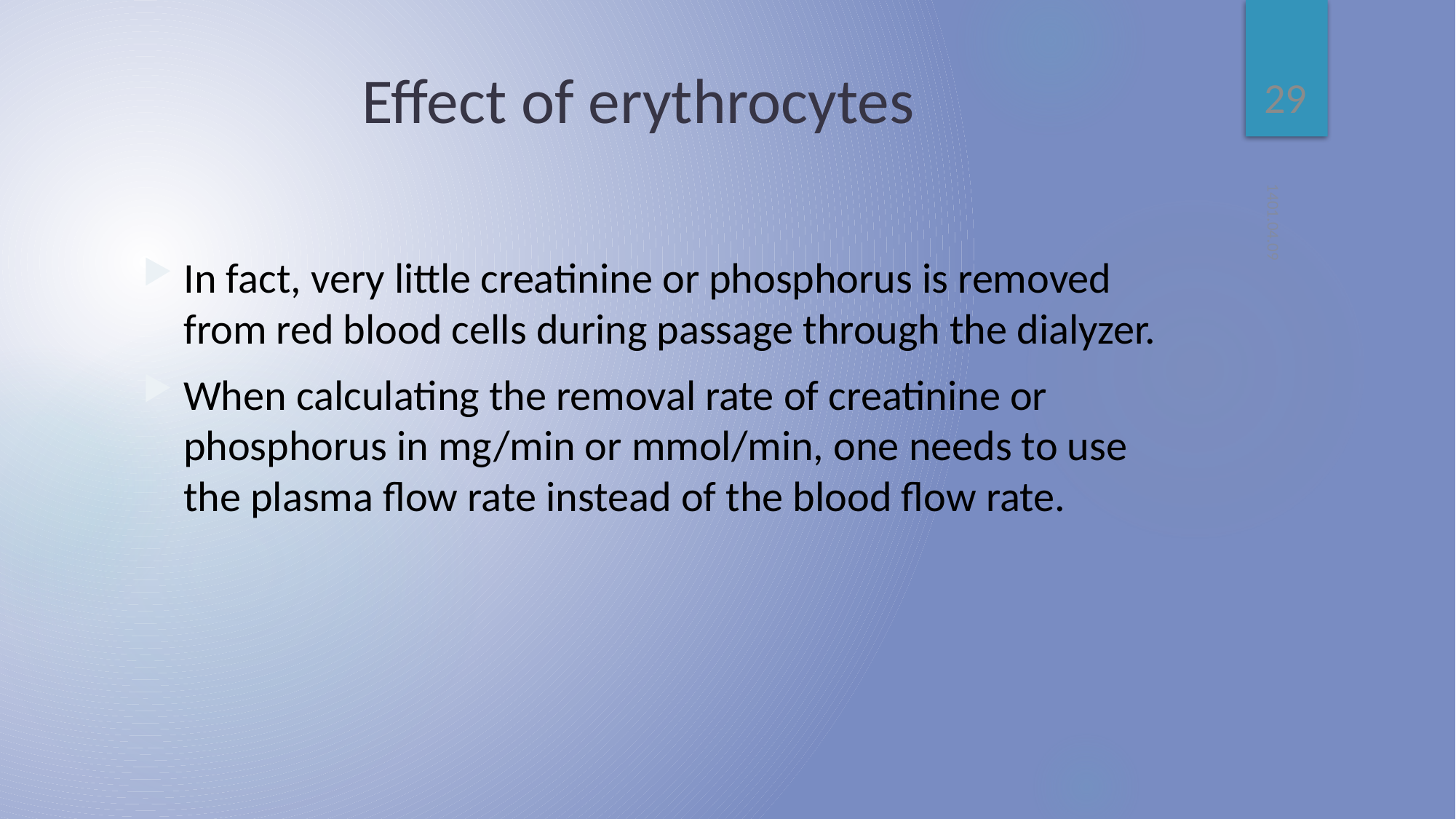

29
# Effect of erythrocytes
1401.04.09
In fact, very little creatinine or phosphorus is removed from red blood cells during passage through the dialyzer.
When calculating the removal rate of creatinine or phosphorus in mg/min or mmol/min, one needs to use the plasma flow rate instead of the blood flow rate.